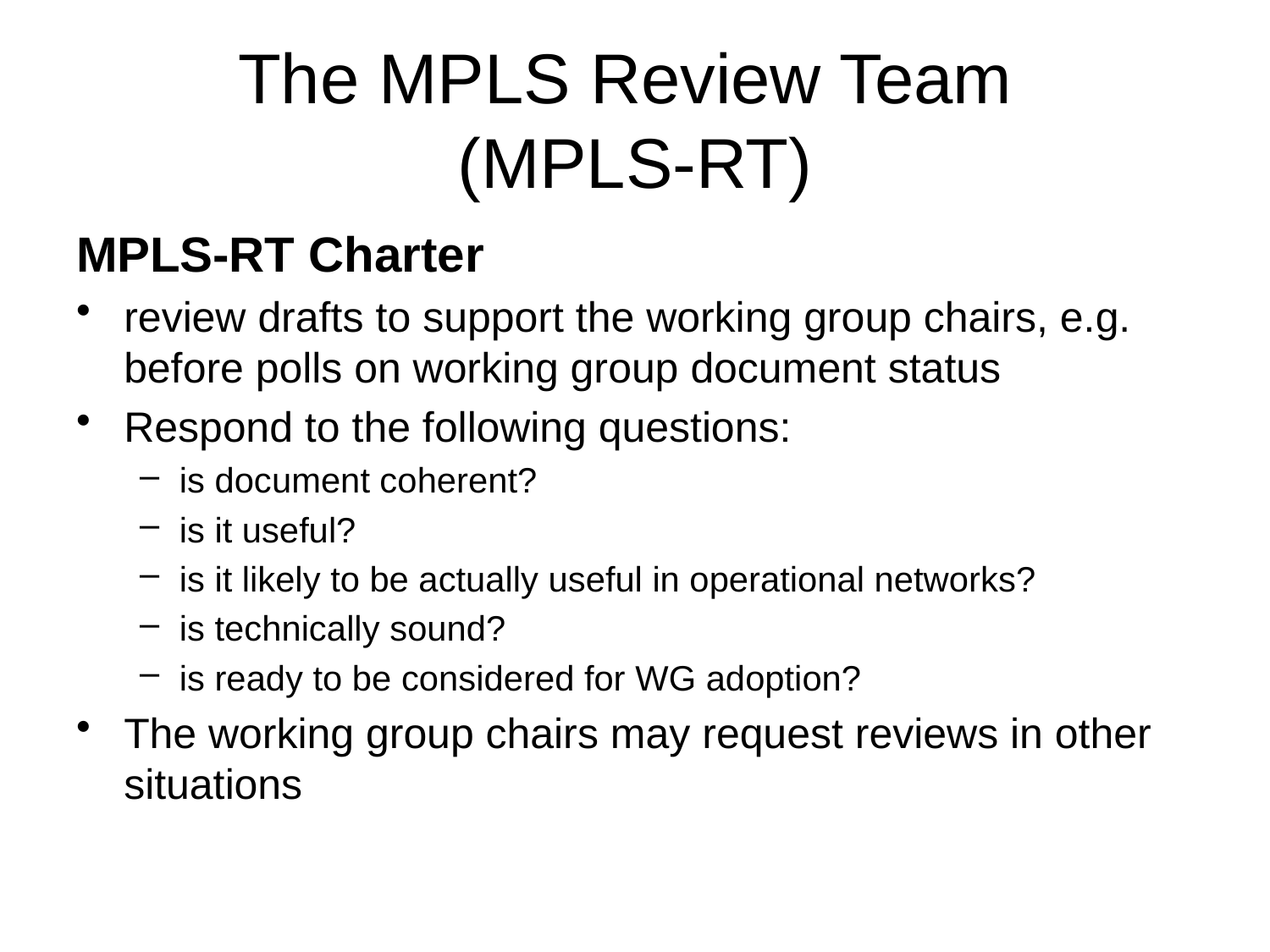

The MPLS Review Team
(MPLS-RT)
MPLS-RT Charter
review drafts to support the working group chairs, e.g.
before polls on working group document status
Respond to the following questions:
is document coherent?
is it useful?
is it likely to be actually useful in operational networks?
is technically sound?
is ready to be considered for WG adoption?
The working group chairs may request reviews in other situations